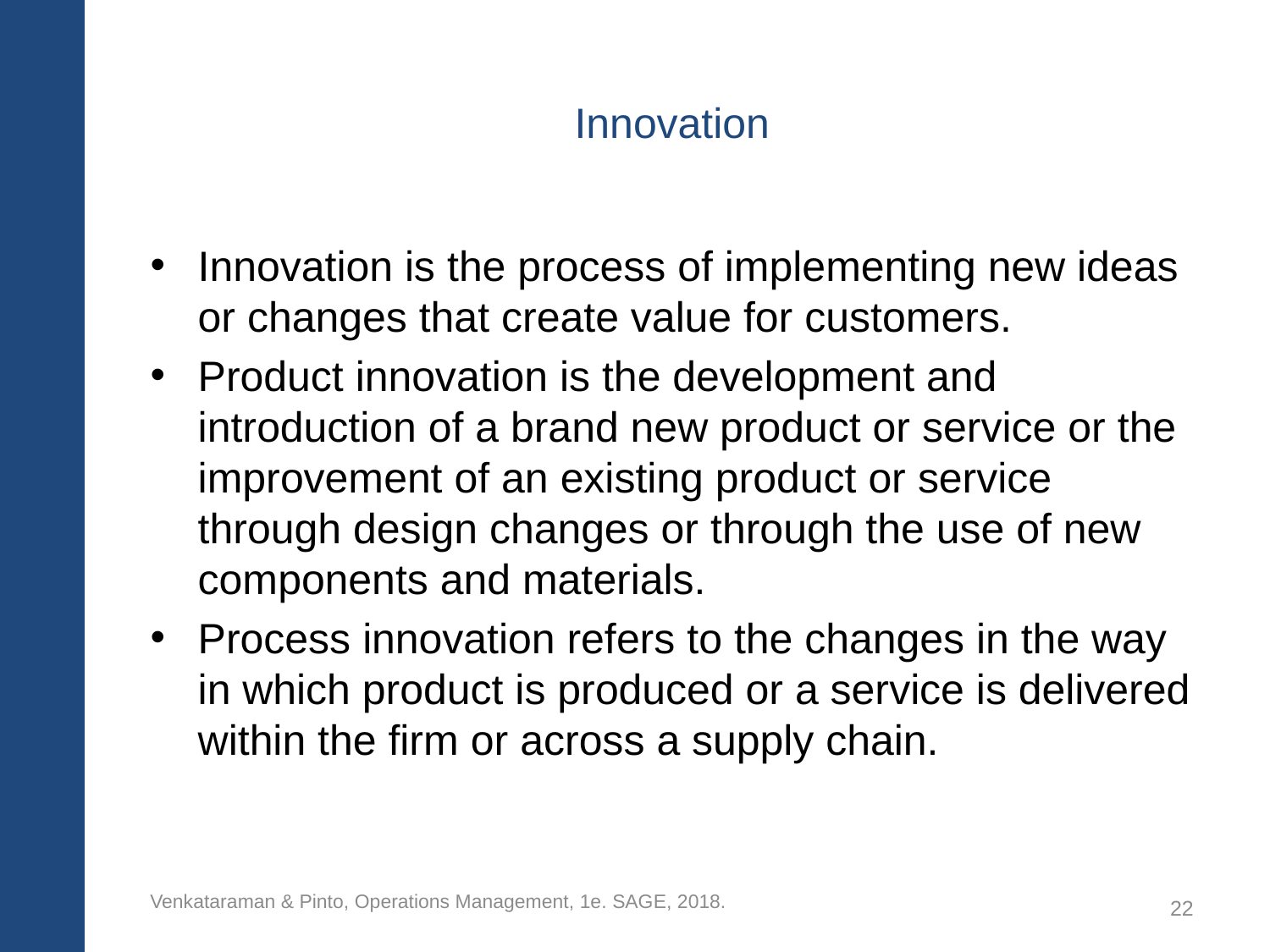

# Innovation
Innovation is the process of implementing new ideas or changes that create value for customers.
Product innovation is the development and introduction of a brand new product or service or the improvement of an existing product or service through design changes or through the use of new components and materials.
Process innovation refers to the changes in the way in which product is produced or a service is delivered within the firm or across a supply chain.
Venkataraman & Pinto, Operations Management, 1e. SAGE, 2018.
22